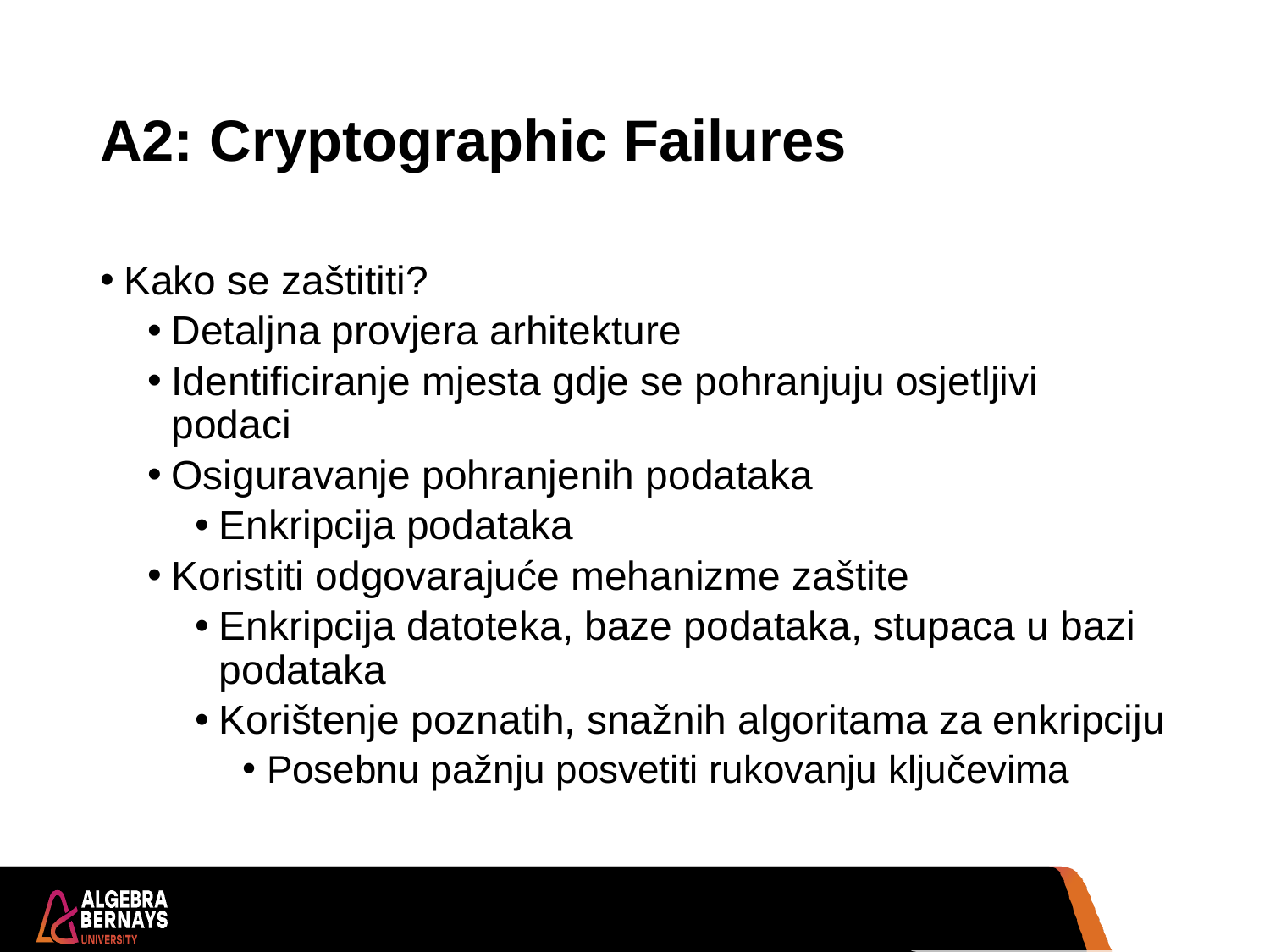

# A2: Cryptographic Failures
Kako se zaštititi?
Detaljna provjera arhitekture
Identificiranje mjesta gdje se pohranjuju osjetljivi podaci
Osiguravanje pohranjenih podataka
Enkripcija podataka
Koristiti odgovarajuće mehanizme zaštite
Enkripcija datoteka, baze podataka, stupaca u bazi podataka
Korištenje poznatih, snažnih algoritama za enkripciju
Posebnu pažnju posvetiti rukovanju ključevima